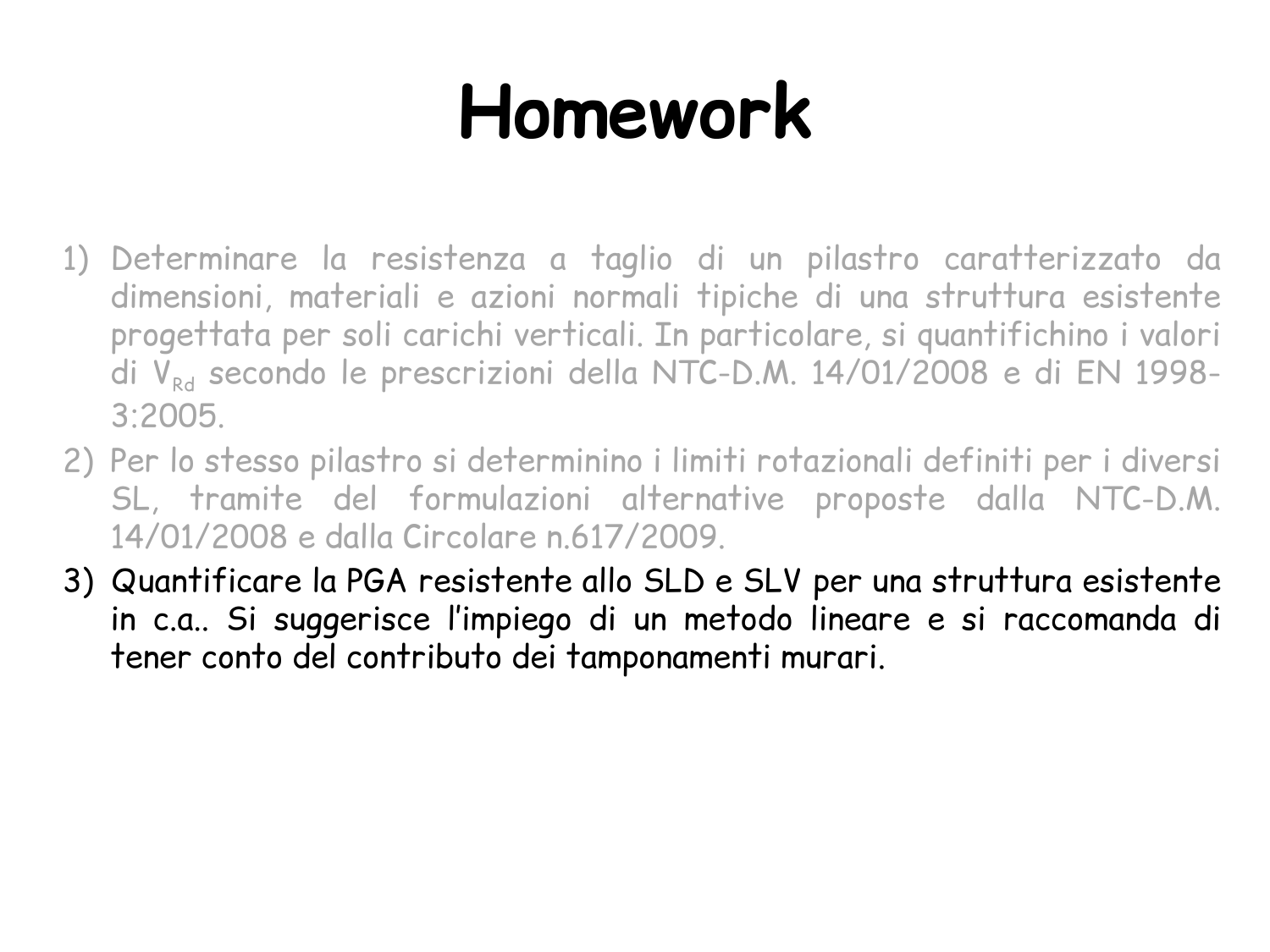

# Homework
Determinare la resistenza a taglio di un pilastro caratterizzato da dimensioni, materiali e azioni normali tipiche di una struttura esistente progettata per soli carichi verticali. In particolare, si quantifichino i valori di VRd secondo le prescrizioni della NTC-D.M. 14/01/2008 e di EN 1998-3:2005.
Per lo stesso pilastro si determinino i limiti rotazionali definiti per i diversi SL, tramite del formulazioni alternative proposte dalla NTC-D.M. 14/01/2008 e dalla Circolare n.617/2009.
Quantificare la PGA resistente allo SLD e SLV per una struttura esistente in c.a.. Si suggerisce l’impiego di un metodo lineare e si raccomanda di tener conto del contributo dei tamponamenti murari.